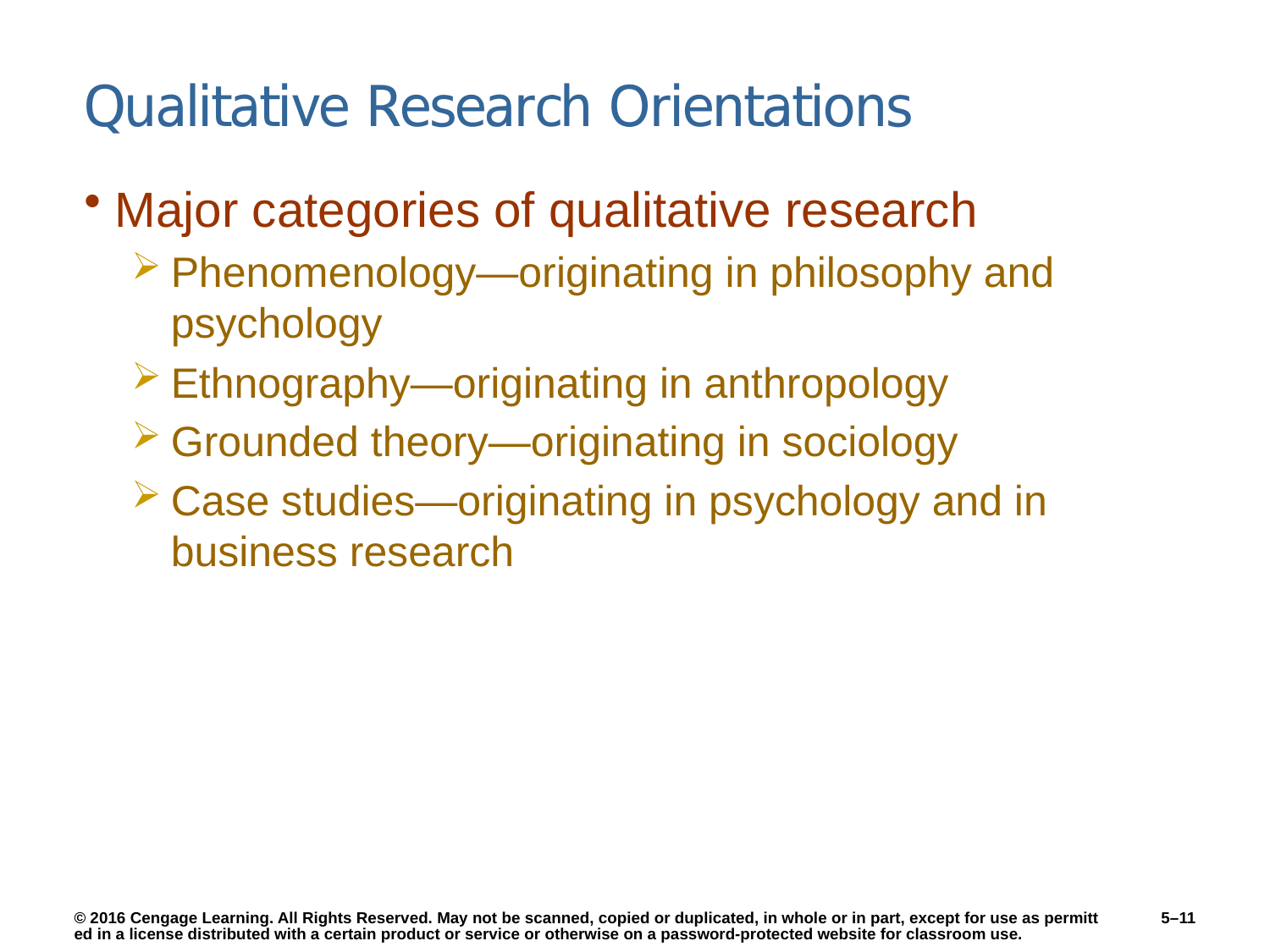

# Qualitative Research Orientations
Major categories of qualitative research
Phenomenology—originating in philosophy and psychology
Ethnography—originating in anthropology
Grounded theory—originating in sociology
Case studies—originating in psychology and in business research
5–11
© 2016 Cengage Learning. All Rights Reserved. May not be scanned, copied or duplicated, in whole or in part, except for use as permitted in a license distributed with a certain product or service or otherwise on a password-protected website for classroom use.